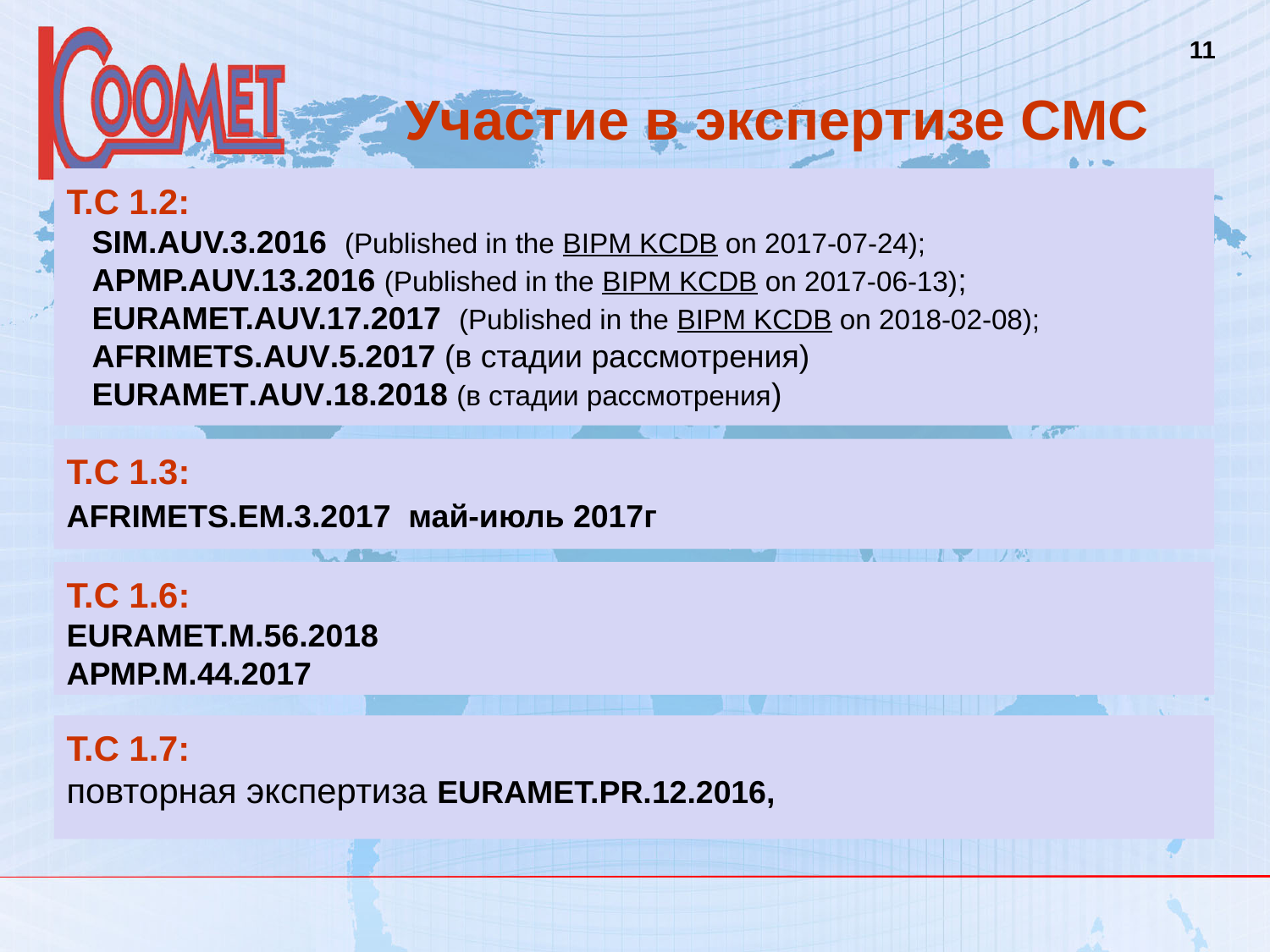

11
# Участие в экспертизе СМС
Т.С 1.2:
SIM.AUV.3.2016  (Published in the BIPM KCDB on 2017-07-24);
APMP.AUV.13.2016 (Published in the BIPM KCDB on 2017-06-13);
EURAMET.AUV.17.2017  (Published in the BIPM KCDB on 2018-02-08);
AFRIMETS.AUV.5.2017 (в стадии рассмотрения)
EURAMET.AUV.18.2018 (в стадии рассмотрения)
Т.С 1.3:
AFRIMETS.EM.3.2017  май-июль 2017г
Т.С 1.6:
EURAMET.M.56.2018
АРМР.М.44.2017
Т.С 1.7:
повторная экспертиза EURAMET.PR.12.2016,